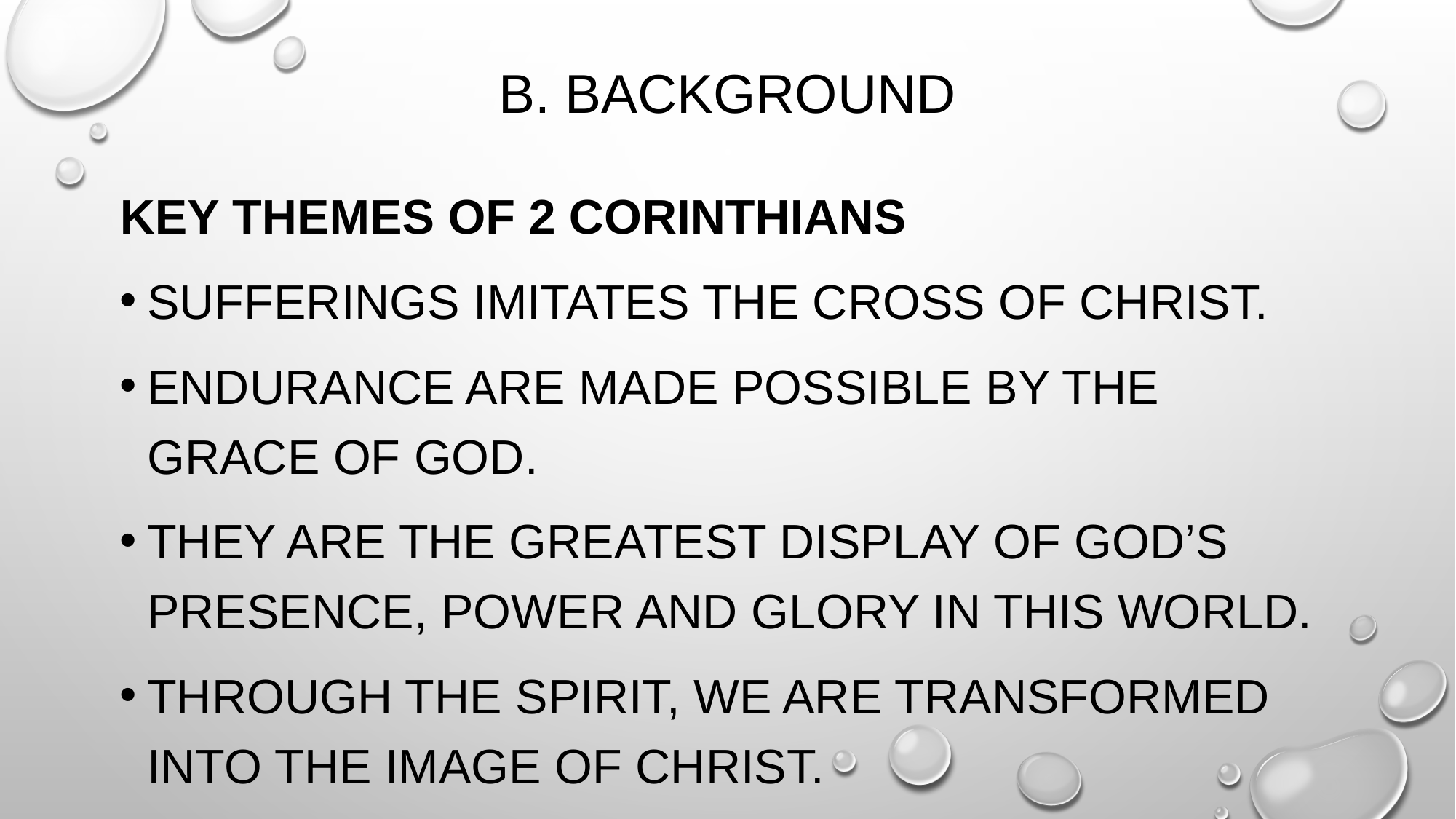

# b. background
Key themes of 2 corinthians
Sufferings imitates the cross of Christ.
Endurance are made possible by the grace of god.
They are the greatest display of god’s presence, power and glory in this world.
Through the spirit, we are transformed into the image of Christ.